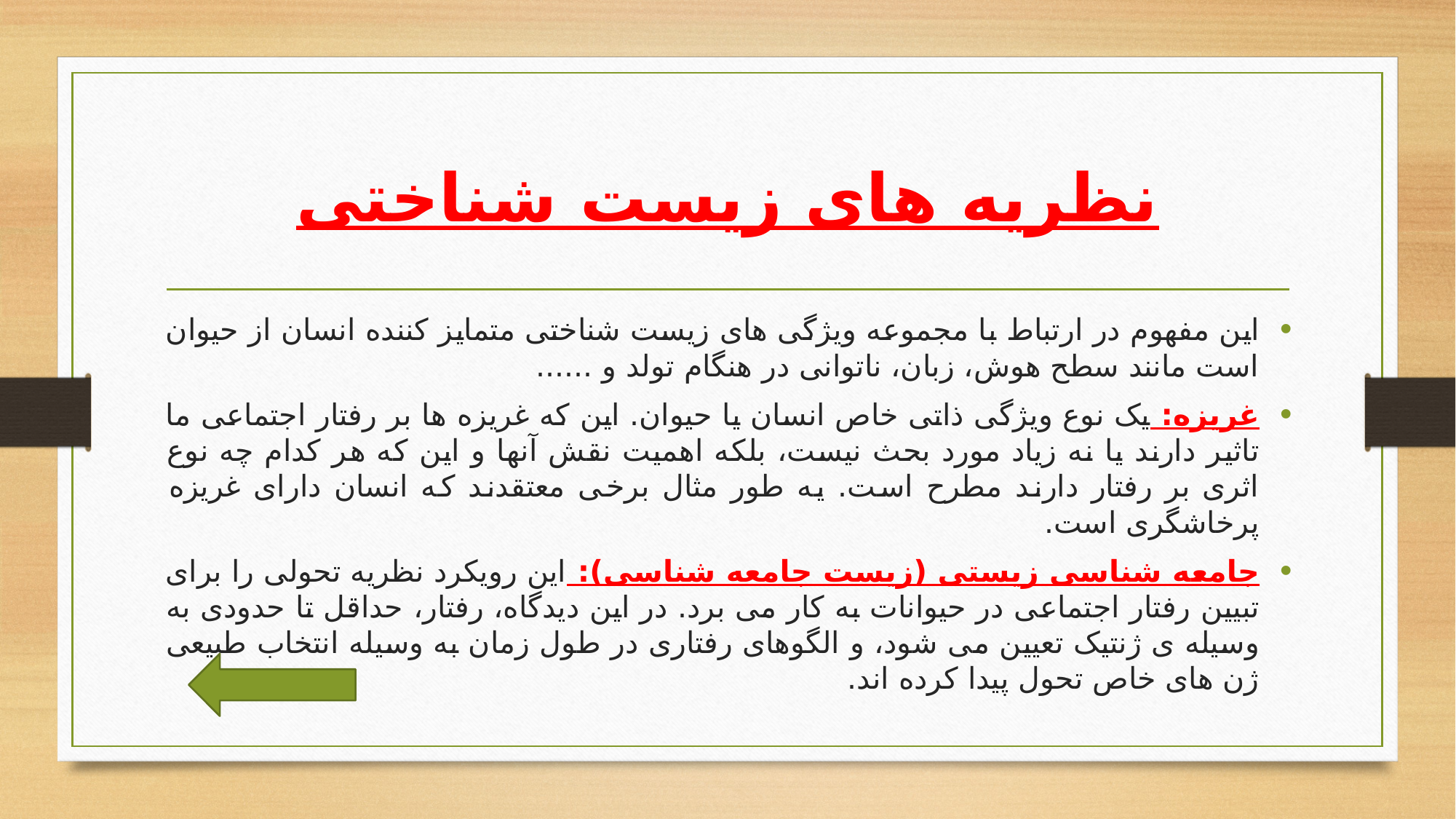

# نظریه های زیست شناختی
این مفهوم در ارتباط با مجموعه ویژگی های زیست شناختی متمایز کننده انسان از حیوان است مانند سطح هوش، زبان، ناتوانی در هنگام تولد و ......
غریزه: یک نوع ویژگی ذاتی خاص انسان یا حیوان. این که غریزه ها بر رفتار اجتماعی ما تاثیر دارند یا نه زیاد مورد بحث نیست، بلکه اهمیت نقش آنها و این که هر کدام چه نوع اثری بر رفتار دارند مطرح است. یه طور مثال برخی معتقدند که انسان دارای غریزه پرخاشگری است.
جامعه شناسی زیستی (زیست جامعه شناسی): این رویکرد نظریه تحولی را برای تبیین رفتار اجتماعی در حیوانات به کار می برد. در این دیدگاه، رفتار، حداقل تا حدودی به وسیله ی ژنتیک تعیین می شود، و الگوهای رفتاری در طول زمان به وسیله انتخاب طبیعی ژن های خاص تحول پیدا کرده اند.